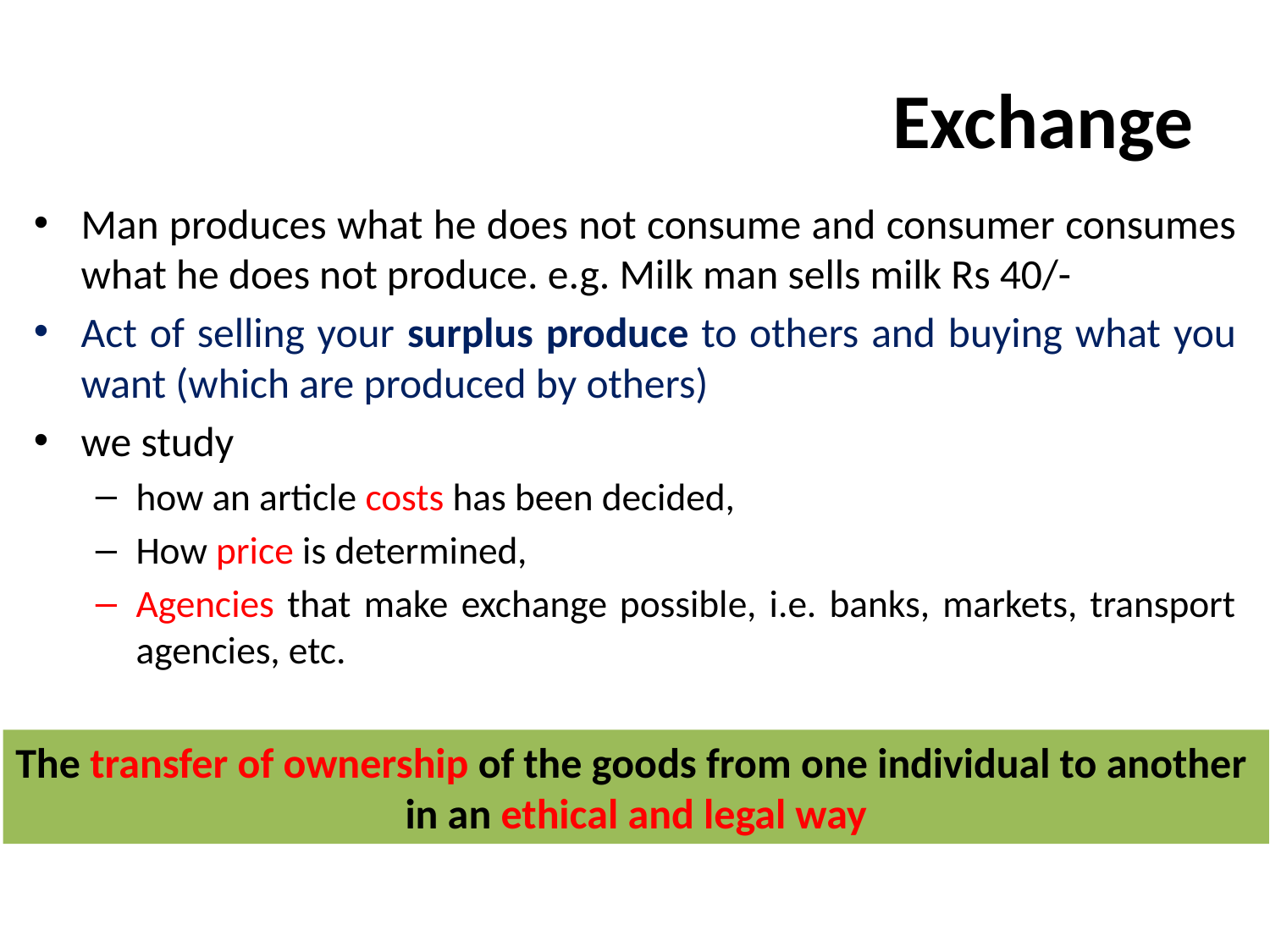

# Exchange
Man produces what he does not consume and consumer consumes what he does not produce. e.g. Milk man sells milk Rs 40/-
Act of selling your surplus produce to others and buying what you want (which are produced by others)
we study
how an article costs has been decided,
How price is determined,
Agencies that make exchange possible, i.e. banks, markets, transport agencies, etc.

The transfer of ownership of	the goods from one individual to another
in an ethical and legal way